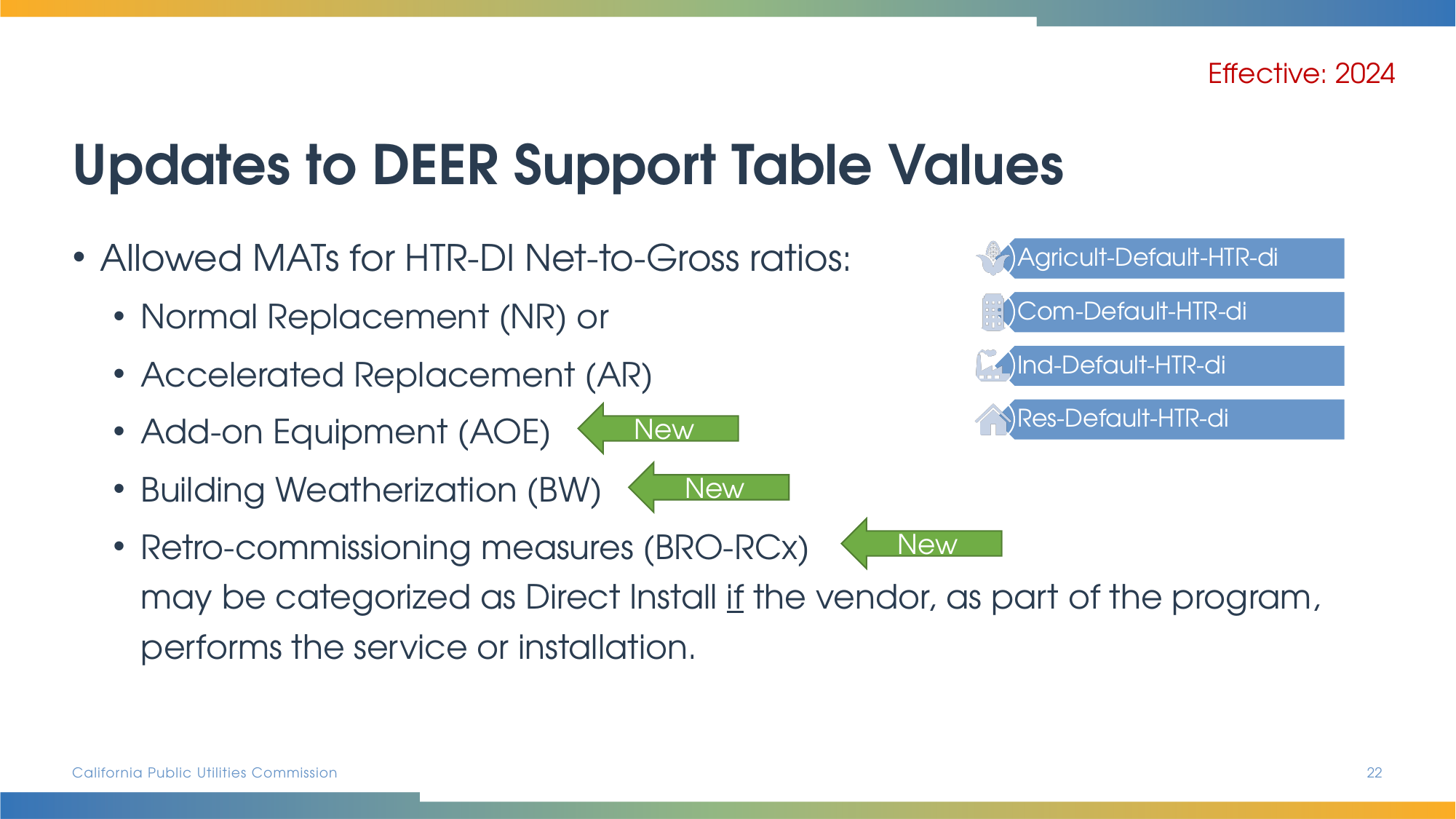

# Updates to DEER Support Table Values
Effective: 2024
Allowed MATs for HTR-DI Net-to-Gross ratios:
Normal Replacement (NR) or
Accelerated Replacement (AR)
Add-on Equipment (AOE)
Building Weatherization (BW)
Retro-commissioning measures (BRO-RCx)                                                      may be categorized as Direct Install if the vendor, as part of the program, performs the service or installation.

Agricult-Default-HTR-di
Com-Default-HTR-di
Ind-Default-HTR-di
Res-Default-HTR-di
New
New
New
22